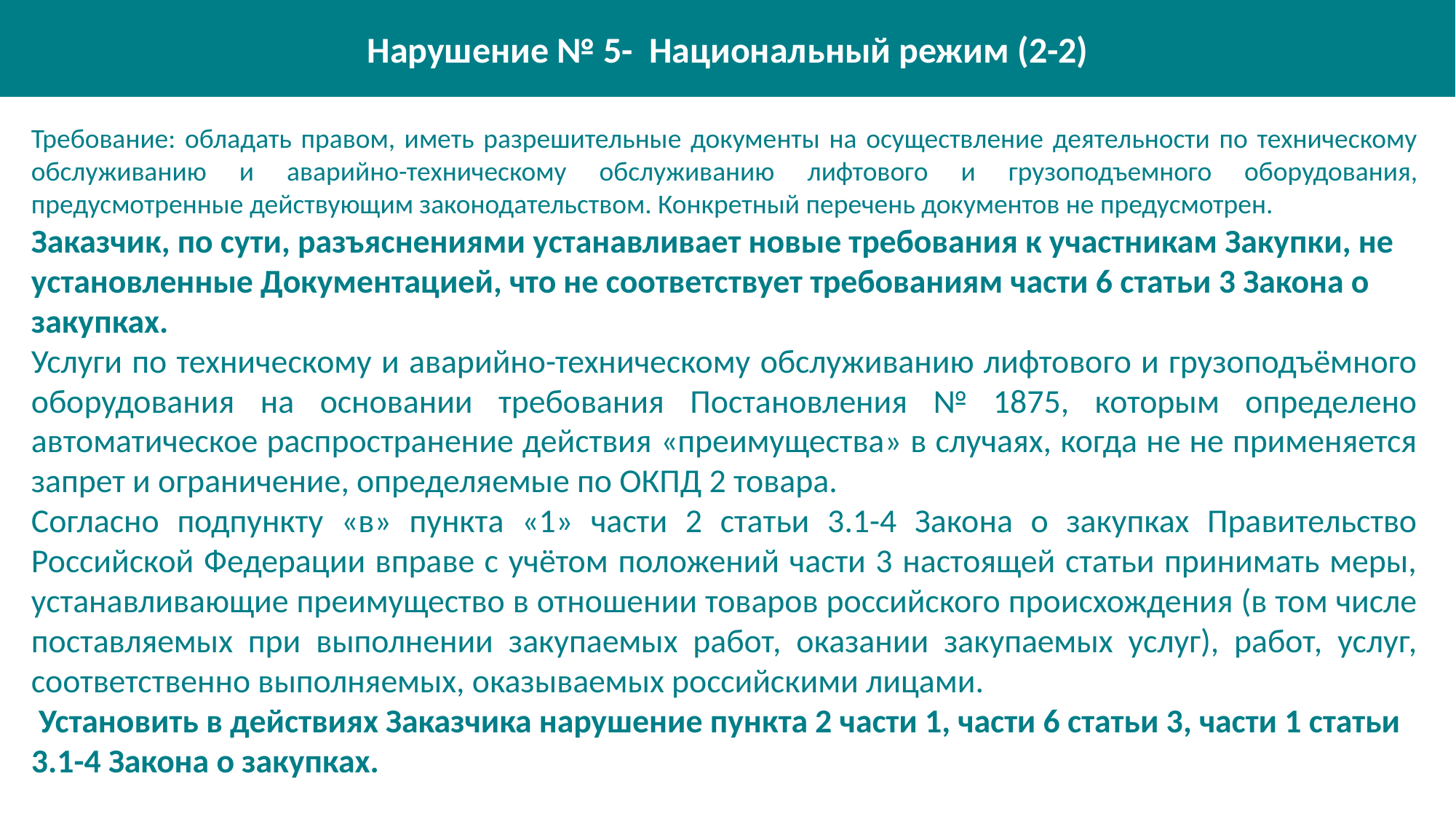

Нарушение № 5-  Национальный режим (2-2)

Требование: обладать правом, иметь разрешительные документы на осуществление деятельности по техническому обслуживанию и аварийно-техническому обслуживанию лифтового и грузоподъемного оборудования, предусмотренные действующим законодательством. Конкретный перечень документов не предусмотрен.
Заказчик, по сути, разъяснениями устанавливает новые требования к участникам Закупки, не установленные Документацией, что не соответствует требованиям части 6 статьи 3 Закона о закупках.
Услуги по техническому и аварийно-техническому обслуживанию лифтового и грузоподъёмного оборудования на основании требования Постановления № 1875, которым определено автоматическое распространение действия «преимущества» в случаях, когда не не применяется запрет и ограничение, определяемые по ОКПД 2 товара.
Согласно подпункту «в» пункта «1» части 2 статьи 3.1-4 Закона о закупках Правительство Российской Федерации вправе с учётом положений части 3 настоящей статьи принимать меры, устанавливающие преимущество в отношении товаров российского происхождения (в том числе поставляемых при выполнении закупаемых работ, оказании закупаемых услуг), работ, услуг, соответственно выполняемых, оказываемых российскими лицами.
 Установить в действиях Заказчика нарушение пункта 2 части 1, части 6 статьи 3, части 1 статьи 3.1-4 Закона о закупках.